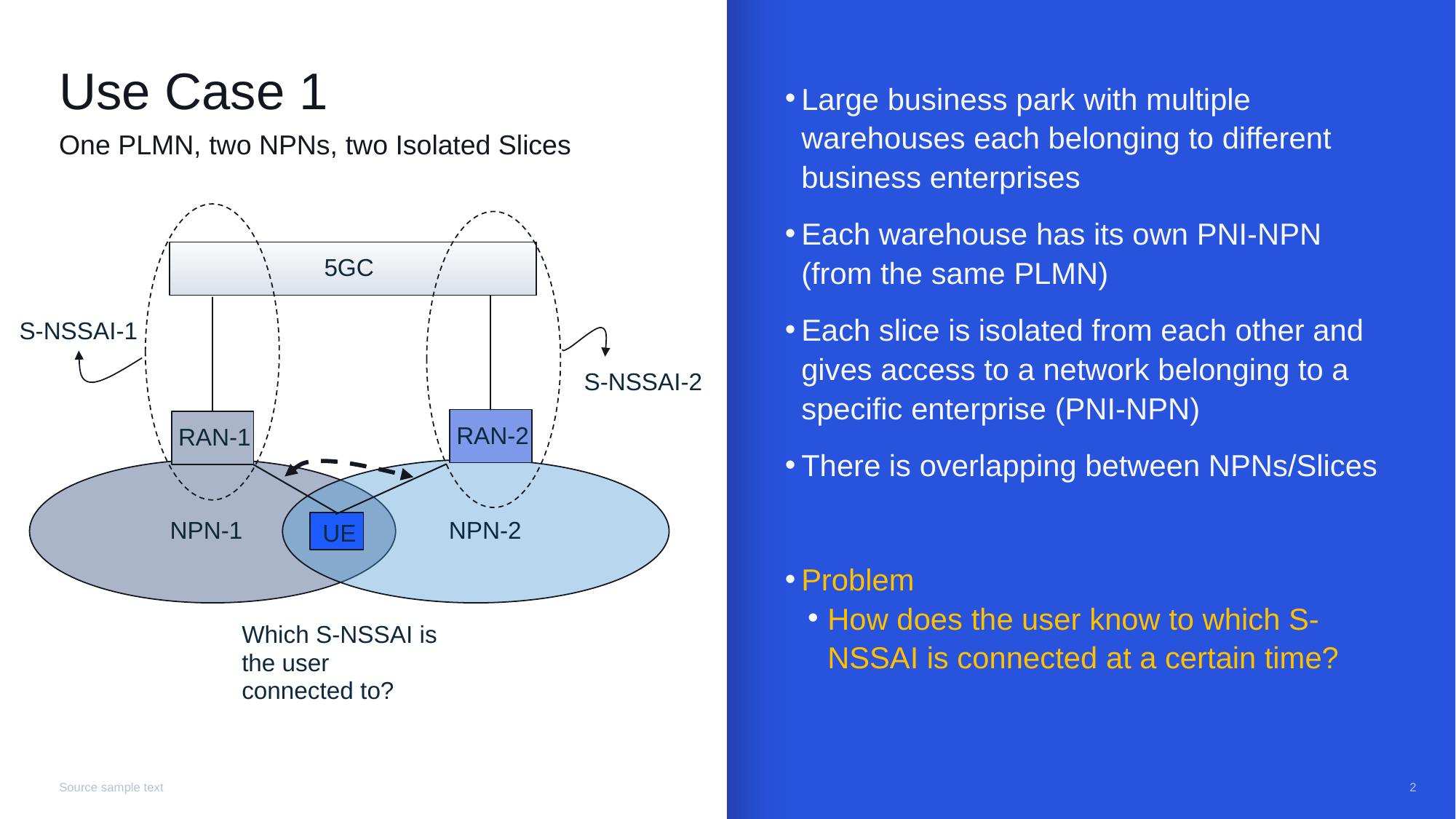

# Use Case 1
Large business park with multiple warehouses each belonging to different business enterprises
Each warehouse has its own PNI-NPN (from the same PLMN)
Each slice is isolated from each other and gives access to a network belonging to a specific enterprise (PNI-NPN)
There is overlapping between NPNs/Slices

Problem
How does the user know to which S-NSSAI is connected at a certain time?
One PLMN, two NPNs, two Isolated Slices

5GC
S-NSSAI-1

S-NSSAI-2

RAN-2
RAN-1

UE
NPN-2
NPN-1
Which S-NSSAI is the user connected to?
Source sample text